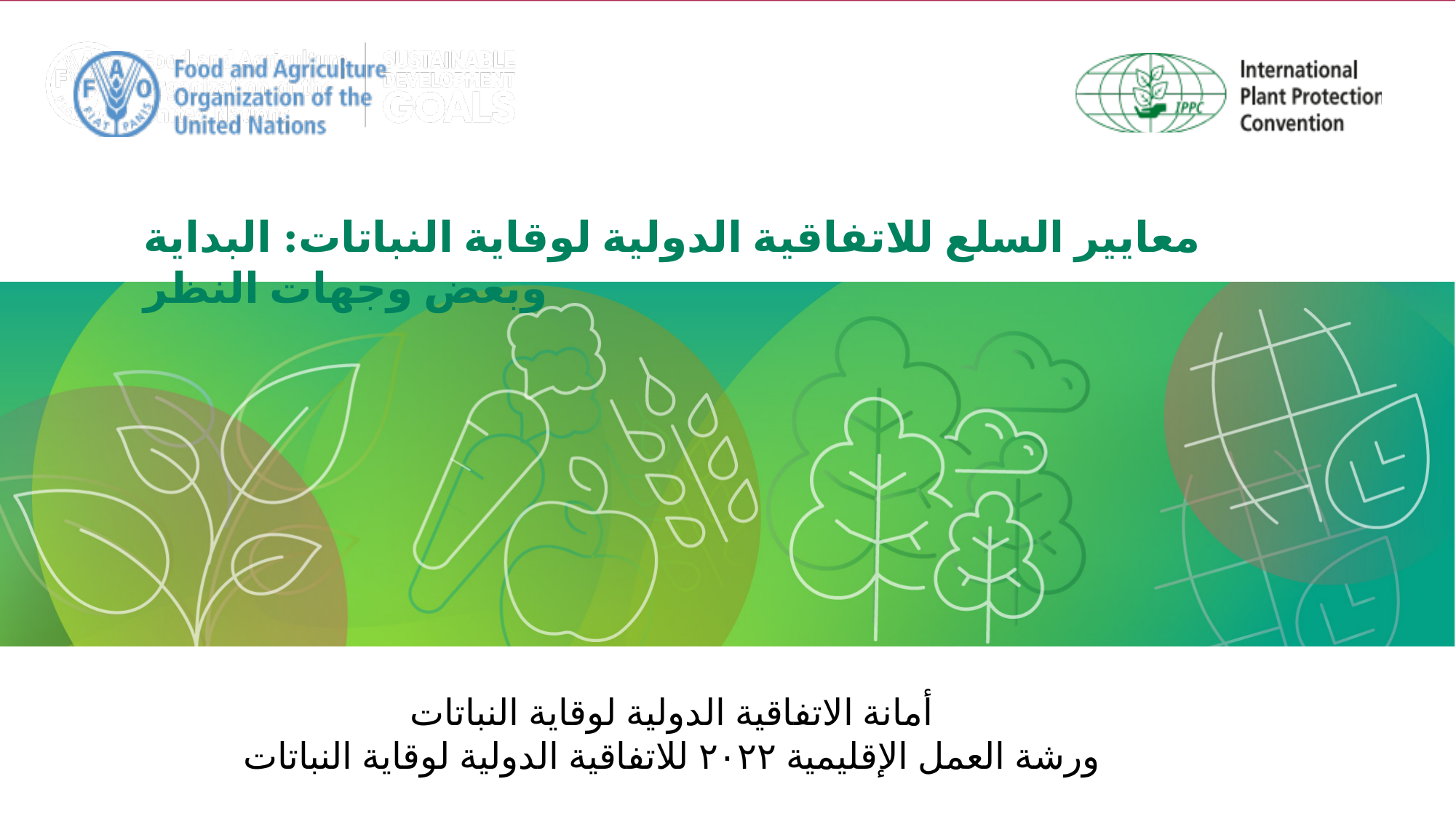

# معايير السلع للاتفاقية الدولية لوقاية النباتات: البداية وبعض وجهات النظر

أمانة الاتفاقية الدولية لوقاية النباتات
ورشة العمل الإقليمية ٢٠٢٢ للاتفاقية الدولية لوقاية النباتات